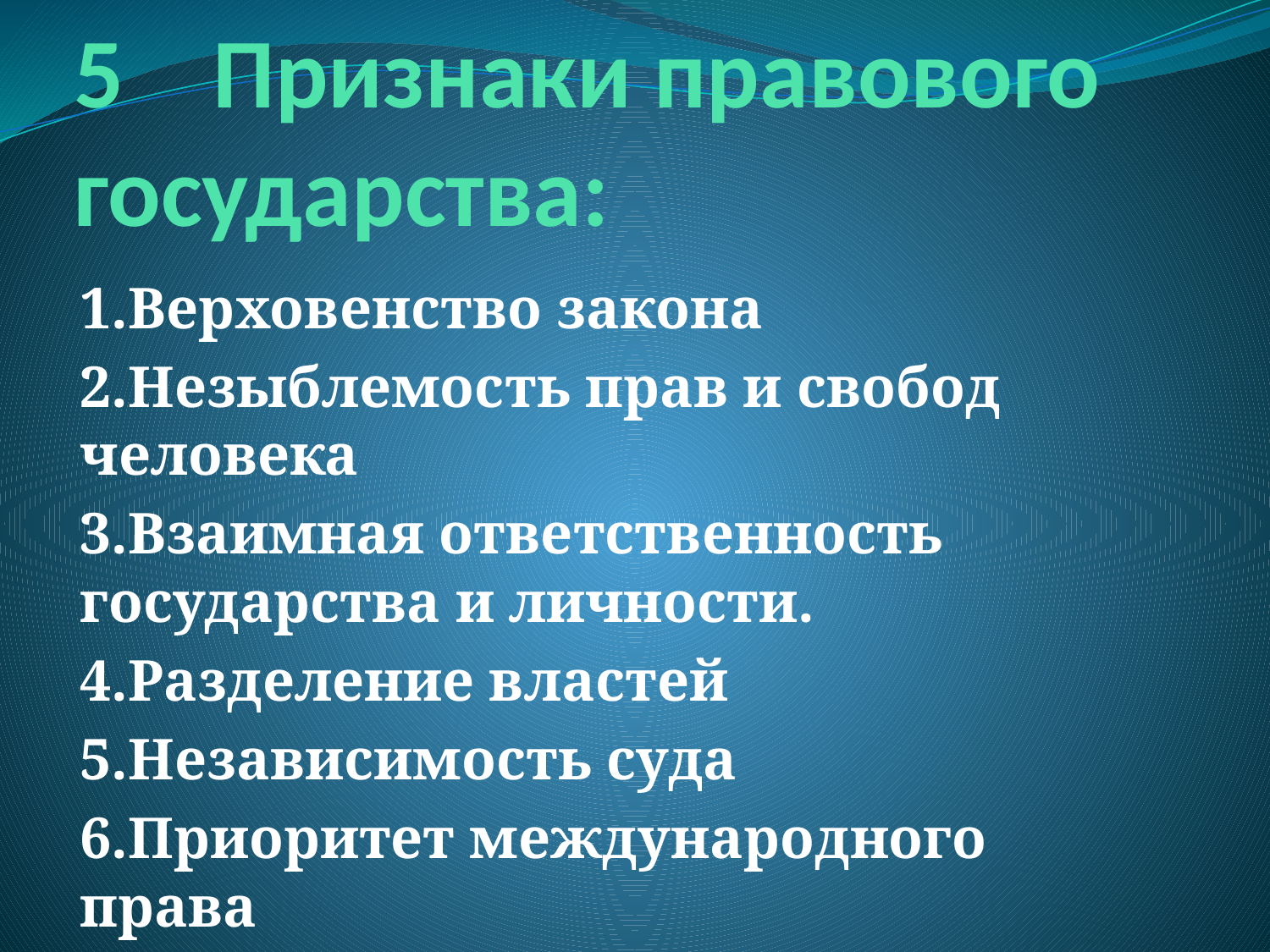

# 5    Признаки правового государства:
1.Верховенство закона
2.Незыблемость прав и свобод человека
3.Взаимная ответственность государства и личности.
4.Разделение властей
5.Независимость суда
6.Приоритет международного права